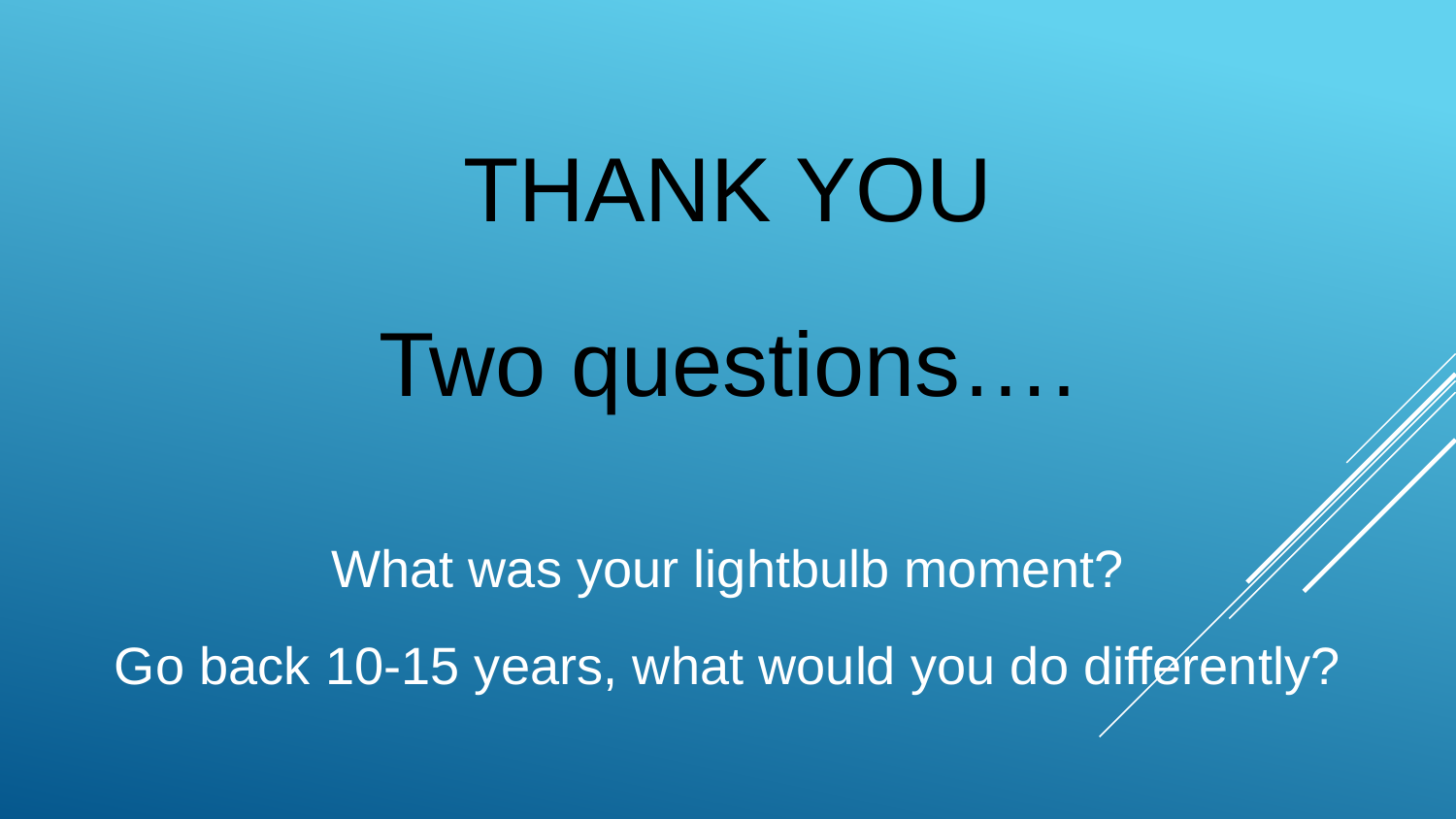

THANK YOU

Two questions….

What was your lightbulb moment?
Go back 10-15 years, what would you do differently?